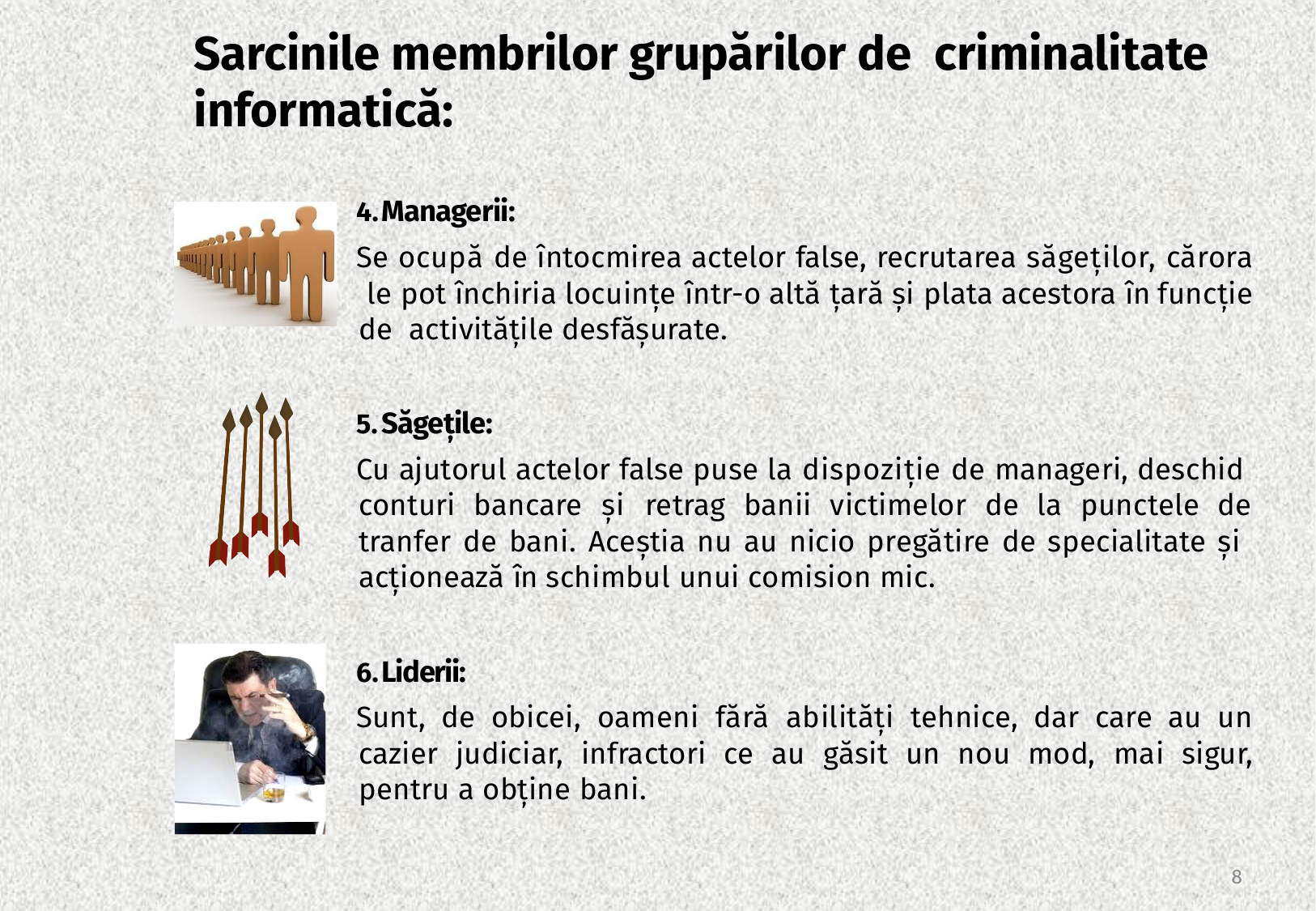

# Sarcinile membrilor grupărilor de  criminalitate informatică:
Managerii:
Se ocupă de întocmirea actelor false, recrutarea săgeților, cărora  le pot închiria locuințe într-o altă țară și plata acestora în funcție de  activitățile desfășurate.

Săgețile:
Cu ajutorul actelor false puse la dispoziție de manageri, deschid  conturi bancare și retrag banii victimelor de la punctele de tranfer de bani. Aceștia nu au nicio pregătire de specialitate și  acționează în schimbul unui comision mic.

Liderii:
Sunt, de obicei, oameni fără abilități tehnice, dar care au un cazier judiciar, infractori ce au găsit un nou mod, mai sigur, pentru a obține bani.

8